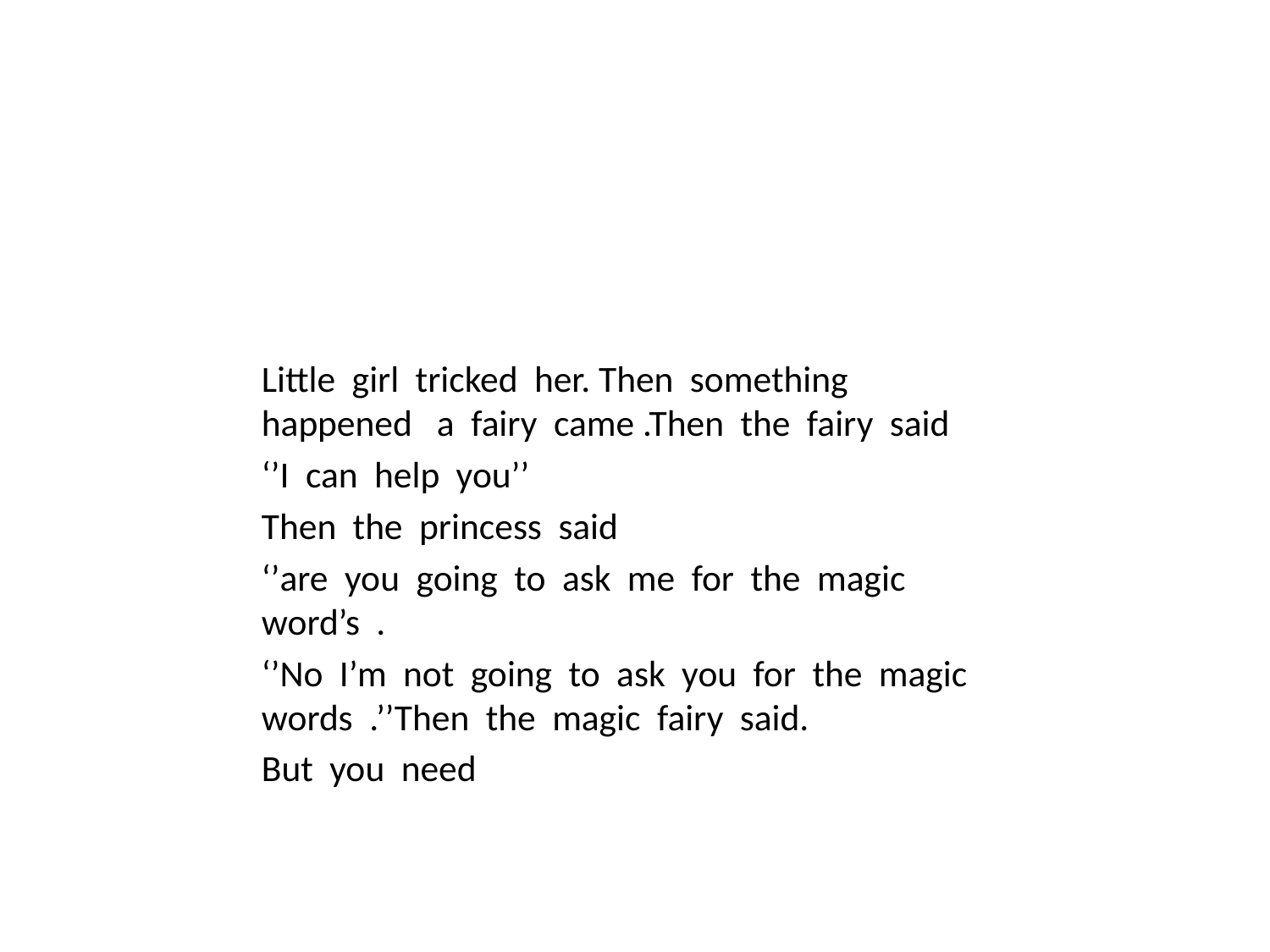

Little  girl  tricked  her. Then  something  happened   a  fairy  came .Then  the  fairy  said
‘’I  can  help  you’’
Then  the  princess  said
‘’are  you  going  to  ask  me  for  the  magic  word’s  .
‘’No  I’m  not  going  to  ask  you  for  the  magic  words  .’’Then  the  magic  fairy  said.
But  you  need